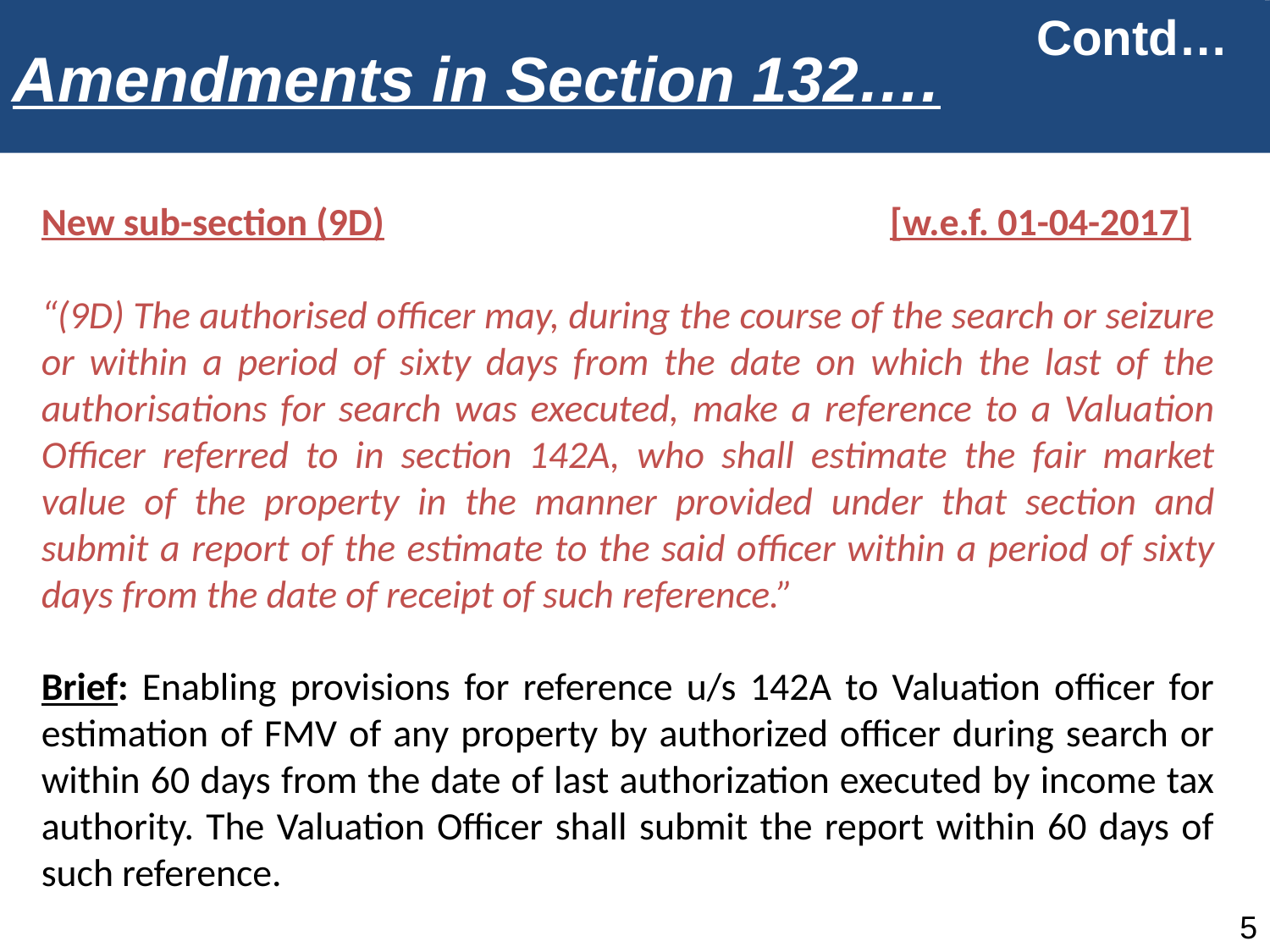

Contd…
Amendments in Section 132….
New sub-section (9D) 				          [w.e.f. 01-04-2017]

“(9D) The authorised officer may, during the course of the search or seizure or within a period of sixty days from the date on which the last of the authorisations for search was executed, make a reference to a Valuation Officer referred to in section 142A, who shall estimate the fair market value of the property in the manner provided under that section and submit a report of the estimate to the said officer within a period of sixty days from the date of receipt of such reference.”

Brief: Enabling provisions for reference u/s 142A to Valuation officer for estimation of FMV of any property by authorized officer during search or within 60 days from the date of last authorization executed by income tax authority. The Valuation Officer shall submit the report within 60 days of such reference.
5